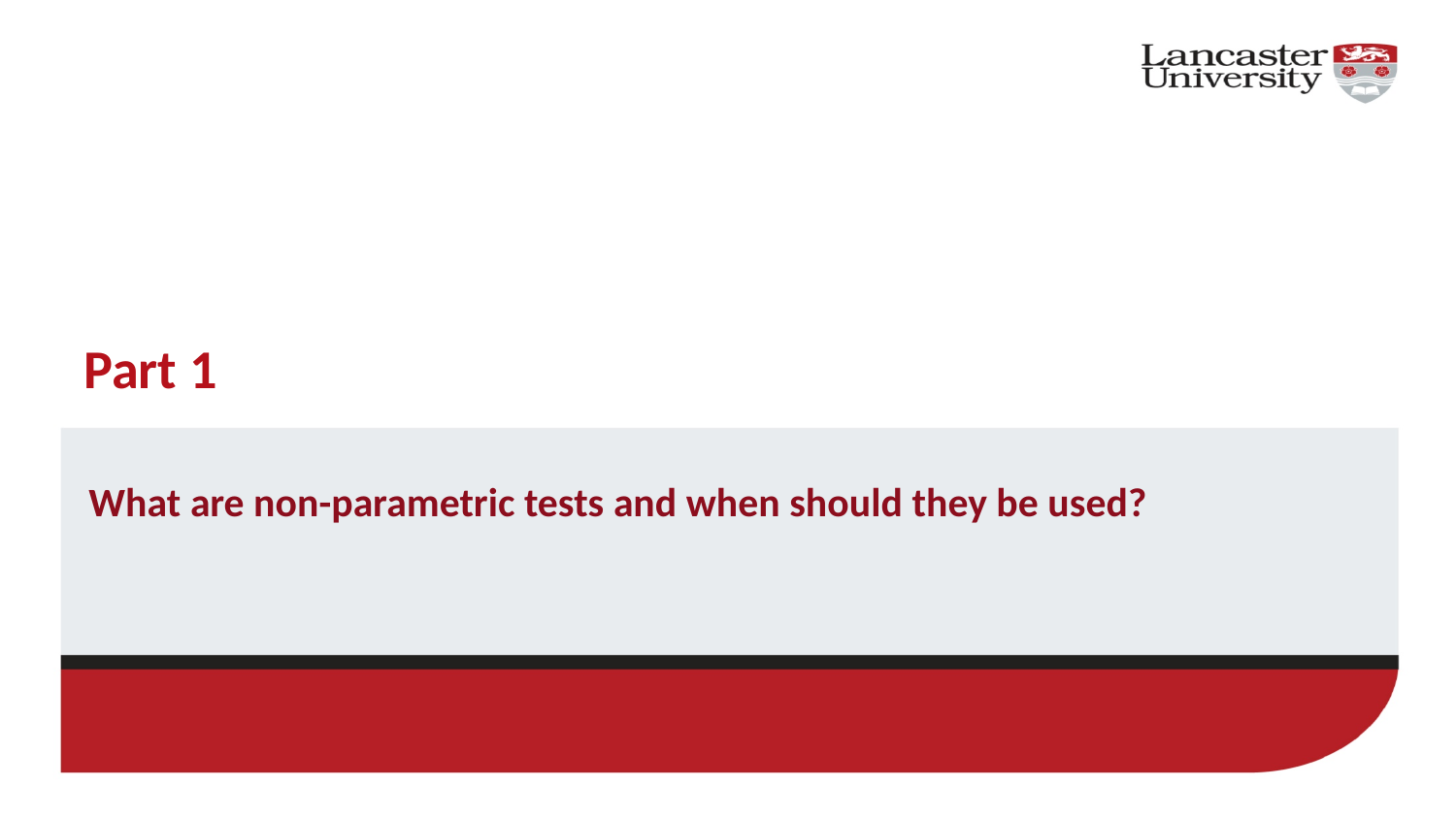

# Part 1
What are non-parametric tests and when should they be used?